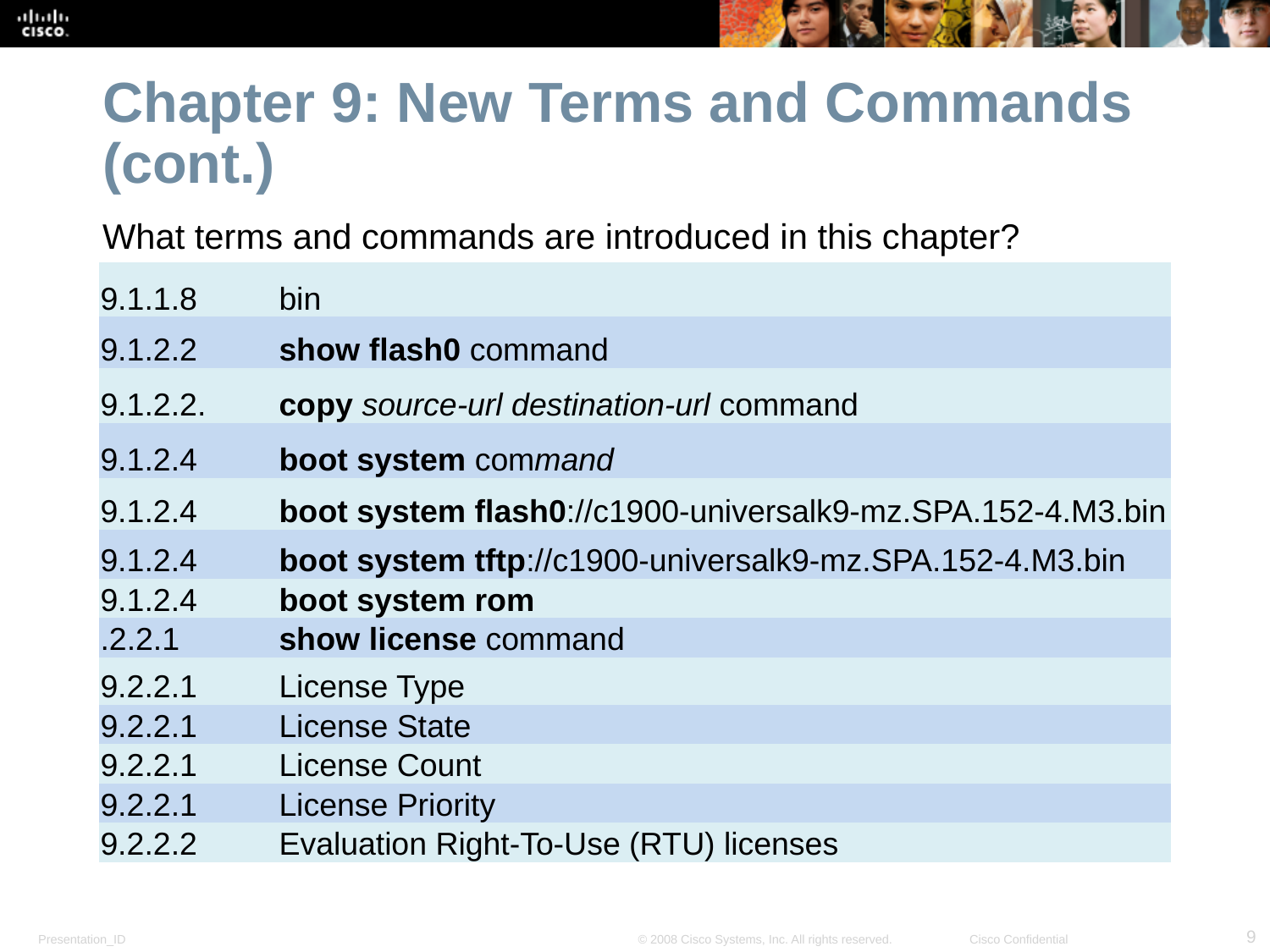

Chapter 9: New Terms and Commands (cont.)
What terms and commands are introduced in this chapter?
| 9.1.1.8 | bin |
| --- | --- |
| 9.1.2.2 | show flash0 command |
| 9.1.2.2. | copy source-url destination-url command |
| 9.1.2.4 | boot system command |
| 9.1.2.4 | boot system flash0://c1900-universalk9-mz.SPA.152-4.M3.bin |
| 9.1.2.4 | boot system tftp://c1900-universalk9-mz.SPA.152-4.M3.bin |
| 9.1.2.4 | boot system rom |
| .2.2.1 | show license command |
| 9.2.2.1 | License Type |
| 9.2.2.1 | License State |
| 9.2.2.1 | License Count |
| 9.2.2.1 | License Priority |
| 9.2.2.2 | Evaluation Right-To-Use (RTU) licenses |